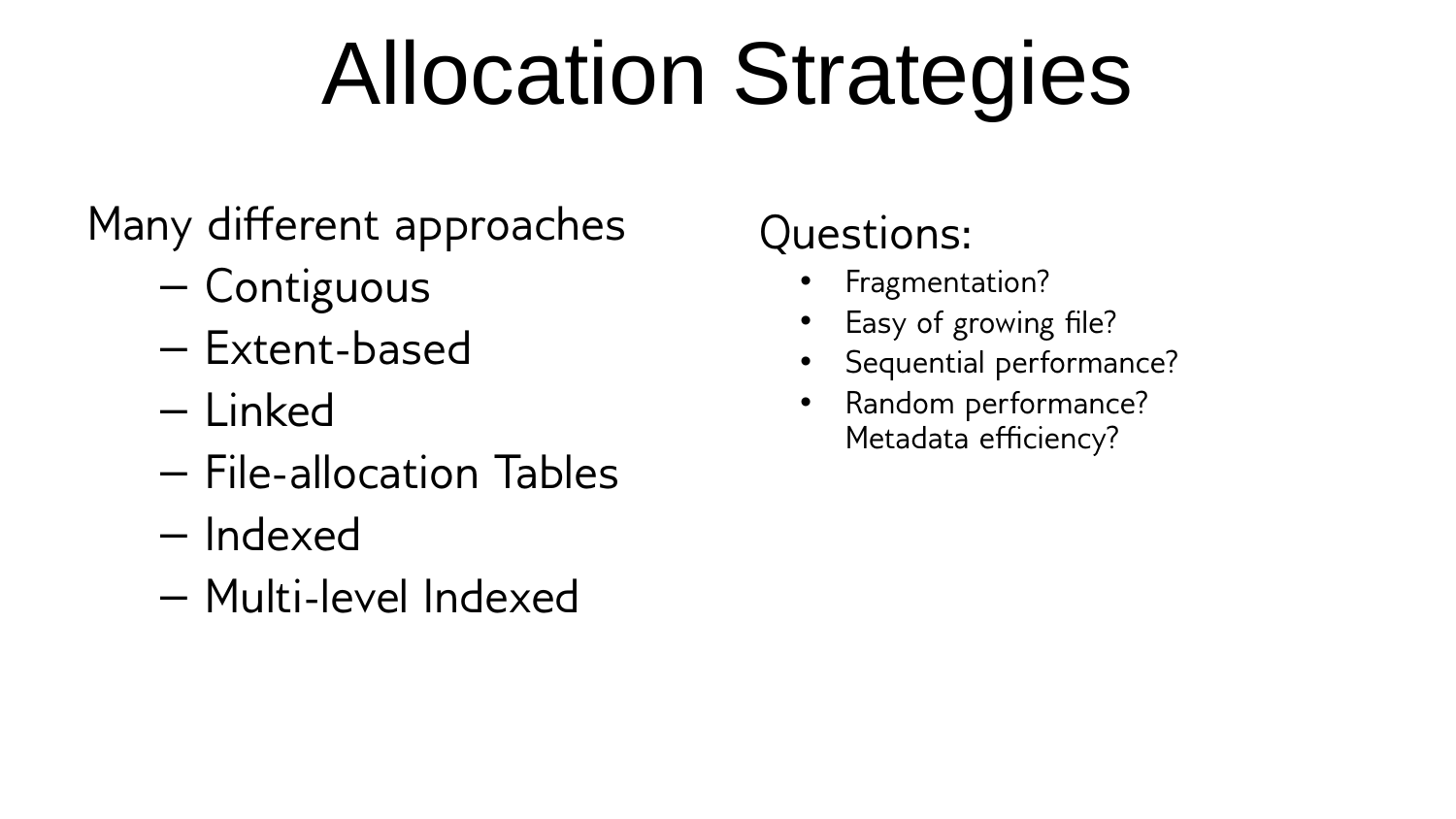

# Allocation Strategies
Many different approaches
Contiguous
Extent-based
Linked
File-allocation Tables
Indexed
Multi-level Indexed
Questions:
Fragmentation?
Easy of growing file?
Sequential performance?
Random performance? Metadata efficiency?